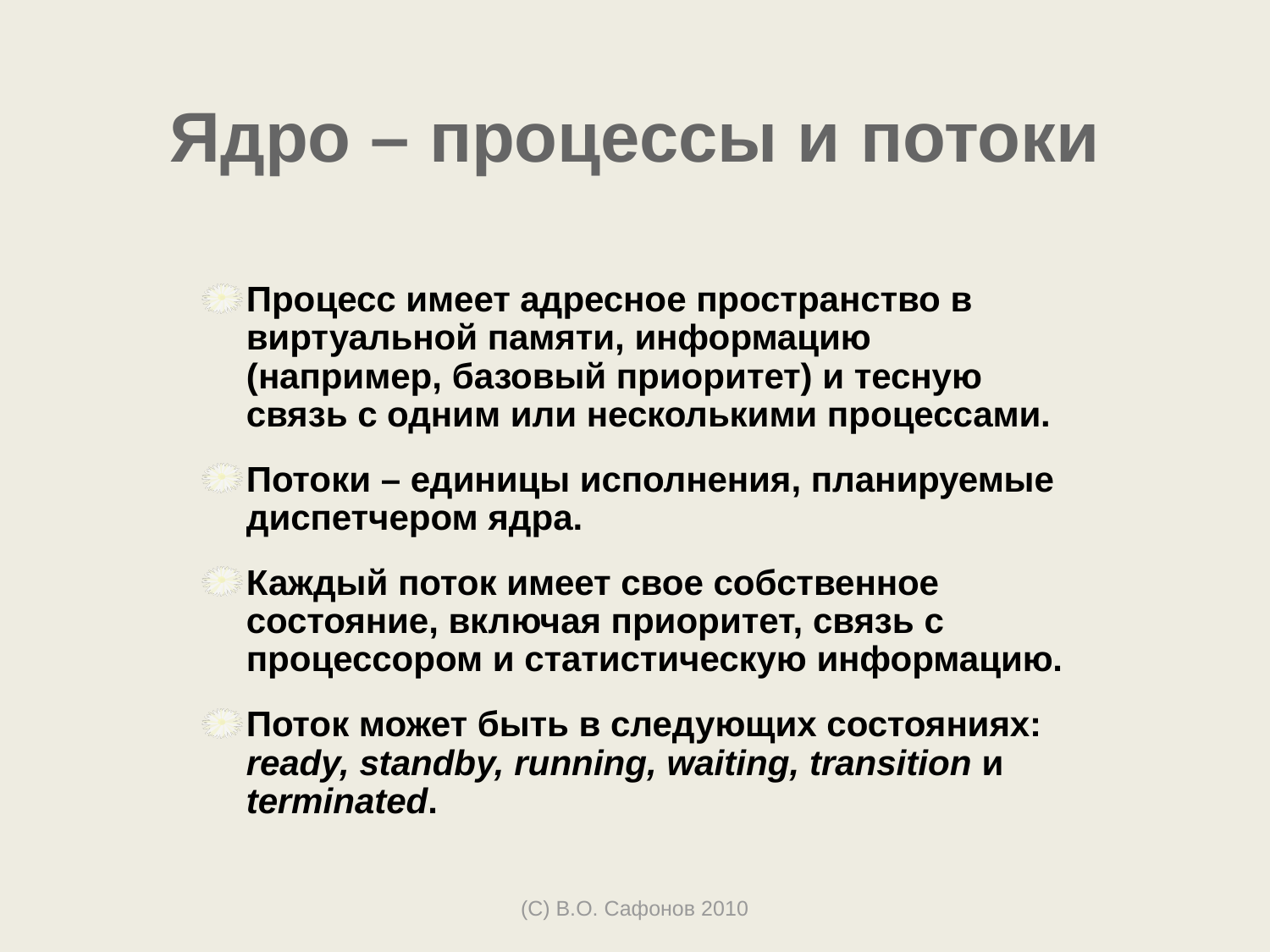

# Ядро – процессы и потоки
Процесс имеет адресное пространство в виртуальной памяти, информацию (например, базовый приоритет) и тесную связь с одним или несколькими процессами.
Потоки – единицы исполнения, планируемые диспетчером ядра.
Каждый поток имеет свое собственное состояние, включая приоритет, связь с процессором и статистическую информацию.
Поток может быть в следующих состояниях:  ready, standby, running, waiting, transition и terminated.
(С) В.О. Сафонов 2010